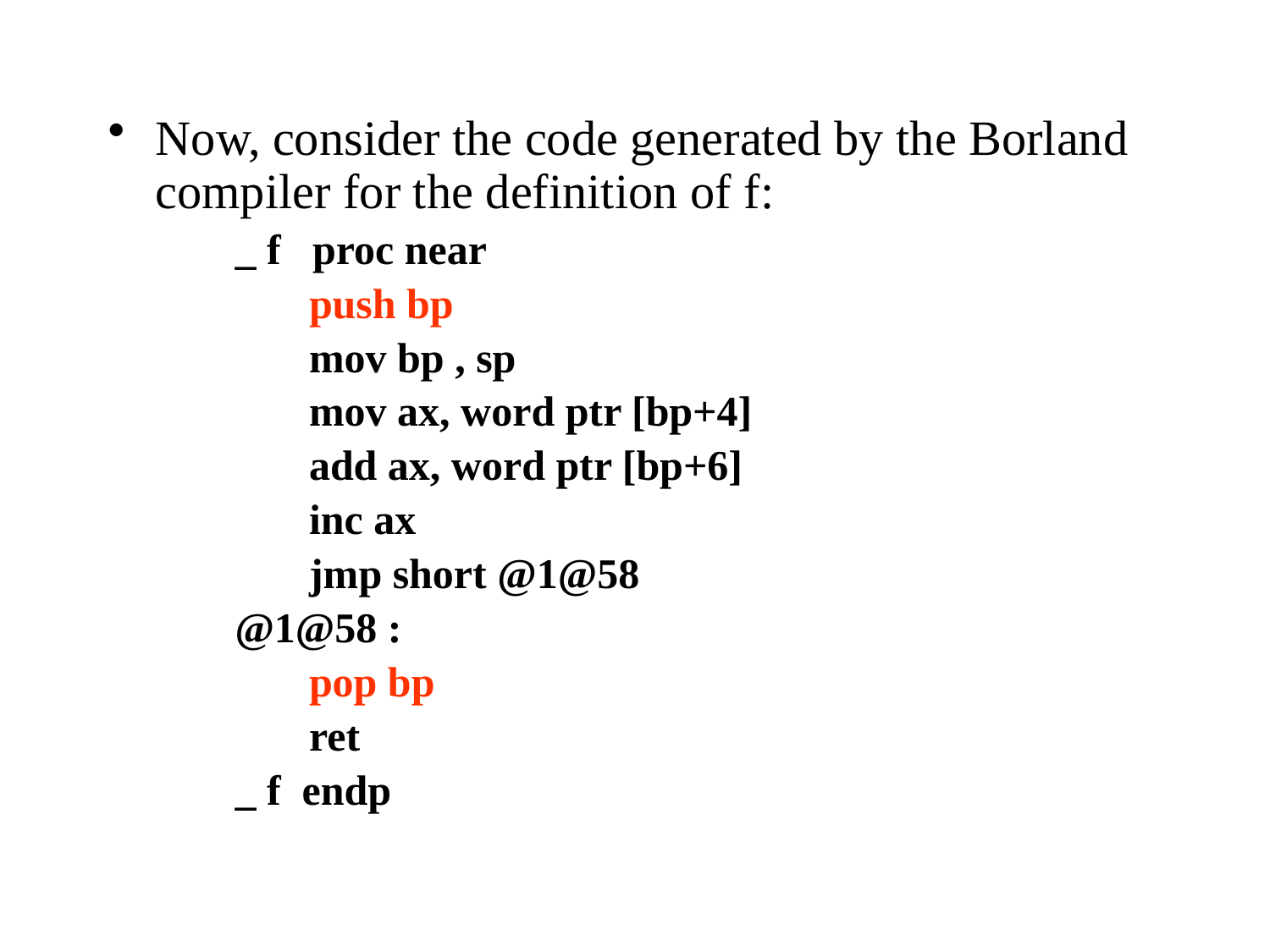

Now, consider the code generated by the Borland compiler for the definition of f:
_ f   proc near
	    push bp
	    mov bp , sp
	    mov ax, word ptr [bp+4]
	    add ax, word ptr [bp+6]
	    inc ax
	    jmp short @1@58
@1@58 :
	    pop bp
	    ret
_ f  endp